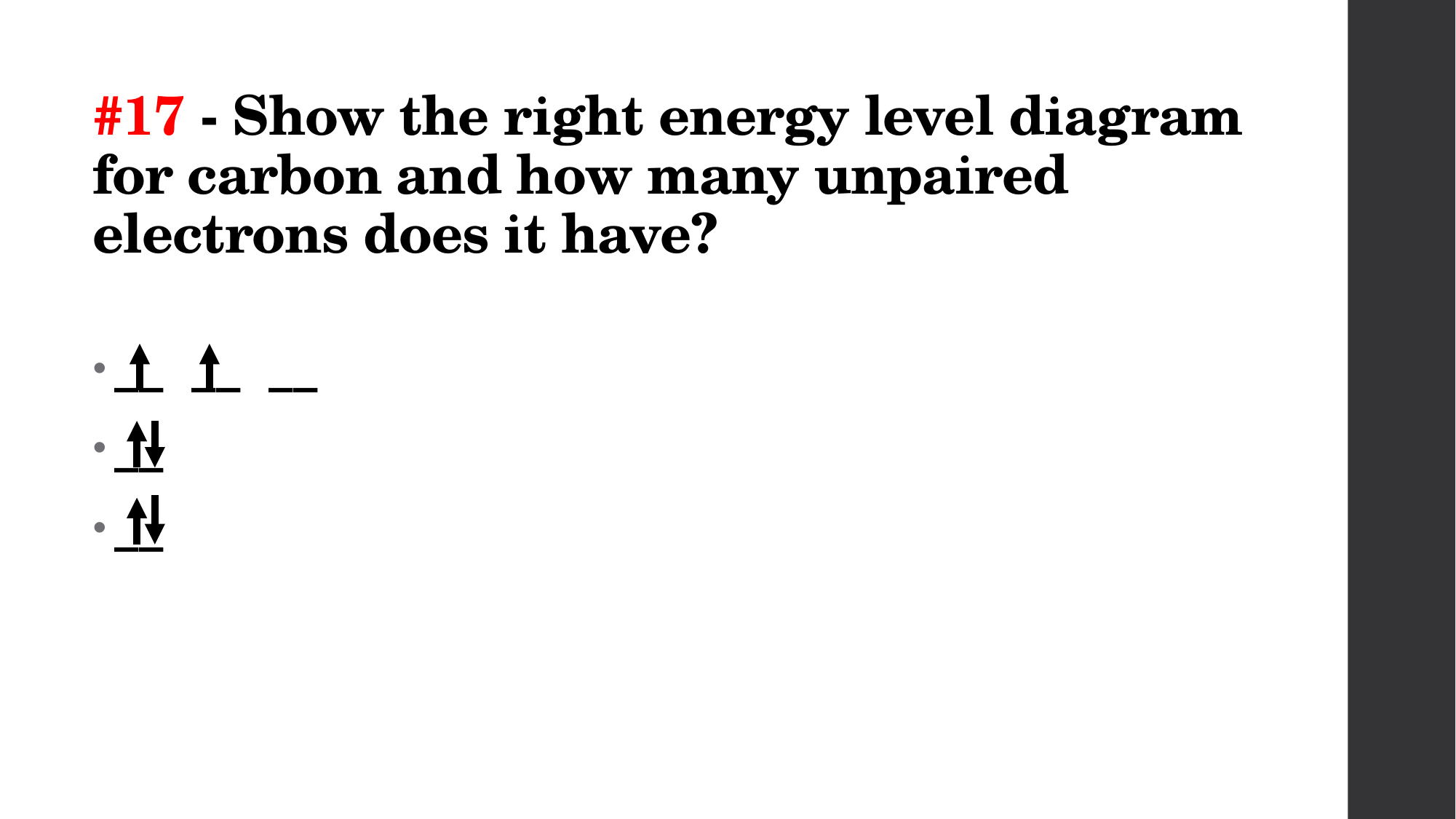

# #17 - Show the right energy level diagram for carbon and how many unpaired electrons does it have?
__  __  __
__
__